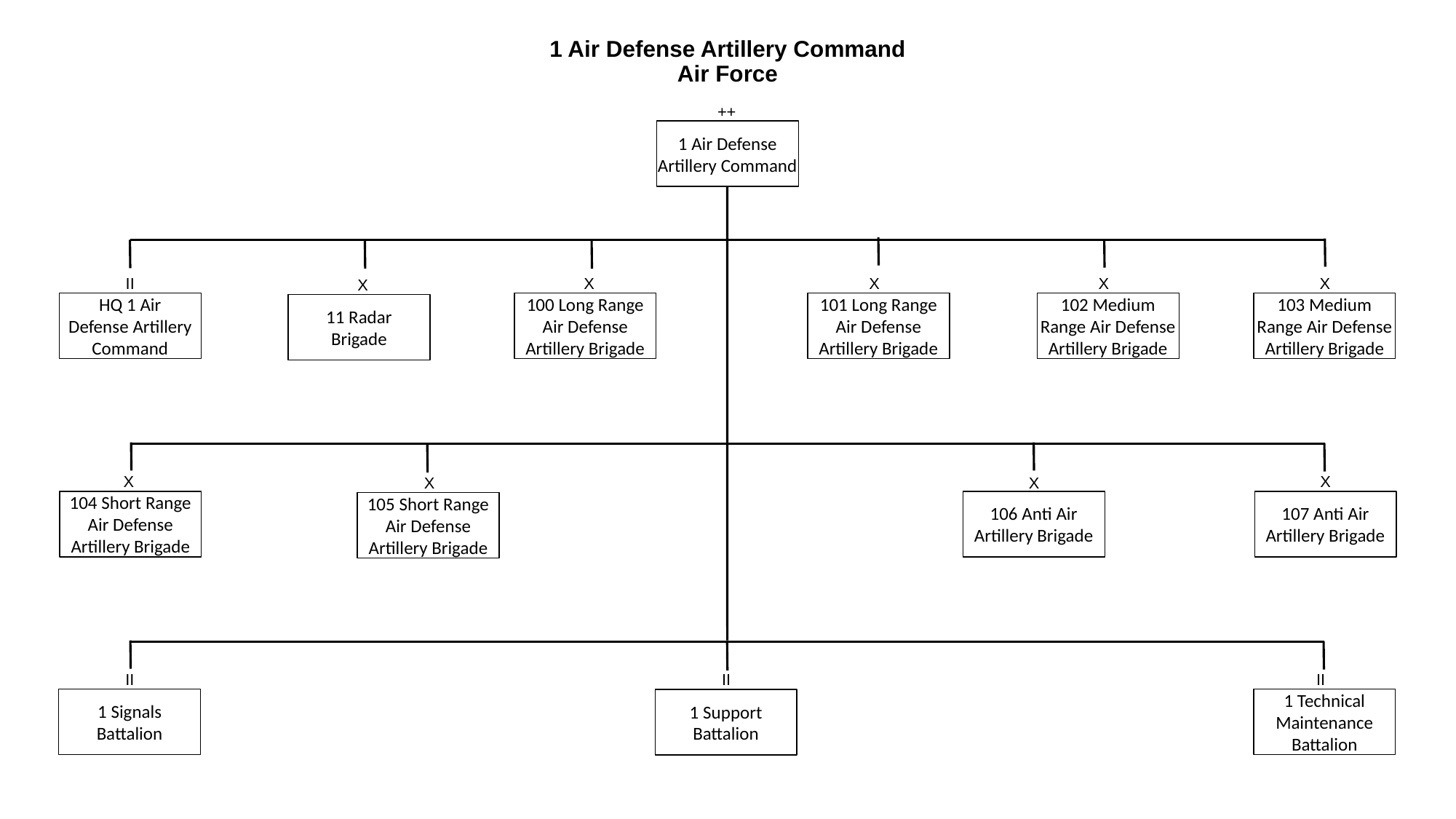

# 1 Air Defense Artillery Command Air Force
++
1 Air Defense Artillery Command
II
X
X
X
X
X
HQ 1 Air
Defense Artillery
Command
100 Long Range Air Defense Artillery Brigade
101 Long Range Air Defense Artillery Brigade
102 Medium Range Air Defense Artillery Brigade
103 Medium Range Air Defense Artillery Brigade
11 Radar
Brigade
X
X
X
X
106 Anti Air Artillery Brigade
104 Short Range Air Defense Artillery Brigade
107 Anti Air Artillery Brigade
105 Short Range Air Defense Artillery Brigade
II
II
II
1 Signals
Battalion
1 Technical Maintenance
Battalion
1 Support Battalion